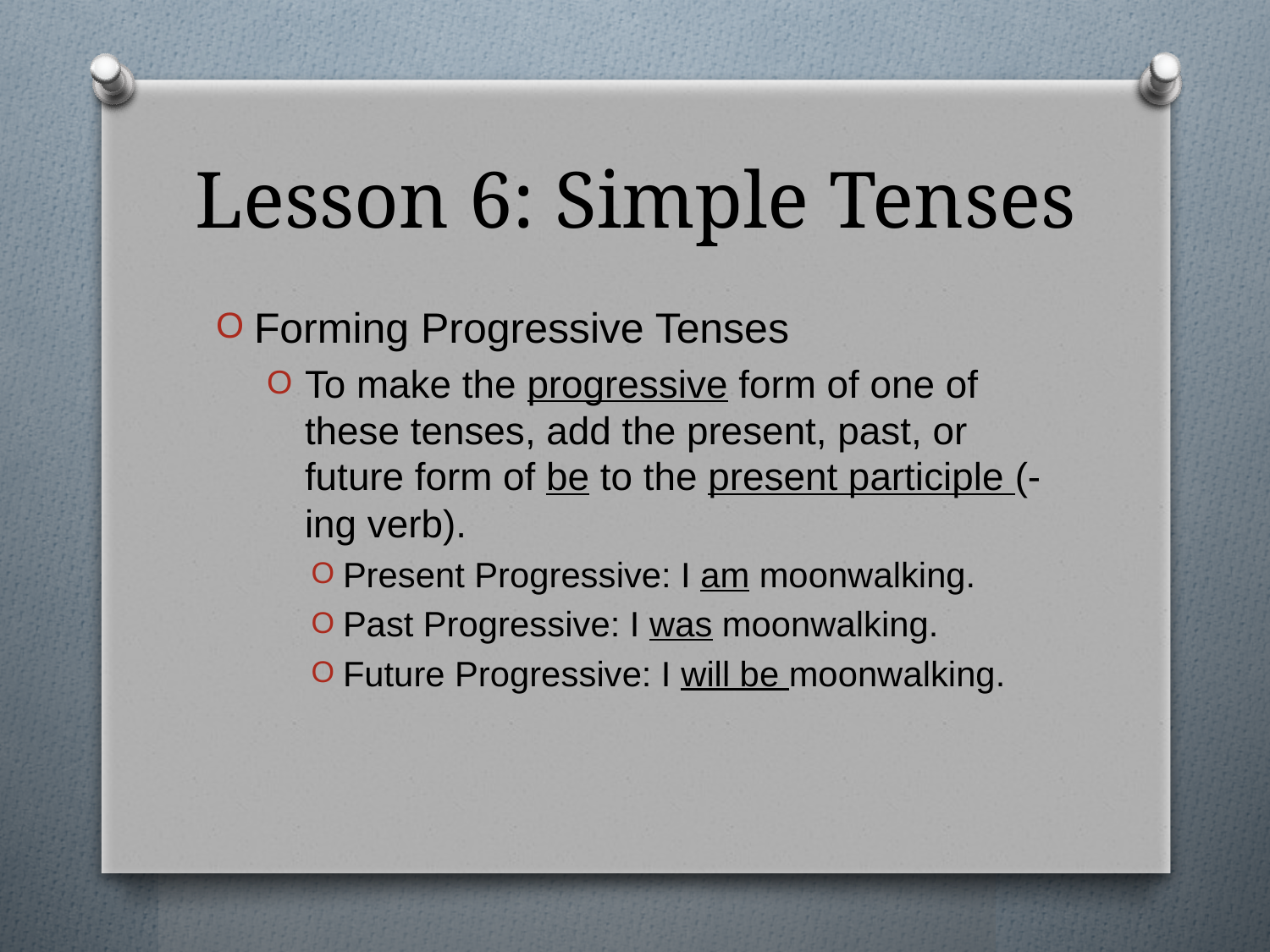

# Lesson 6: Simple Tenses
Forming Progressive Tenses
To make the progressive form of one of these tenses, add the present, past, or future form of be to the present participle (-ing verb).
Present Progressive: I am moonwalking.
Past Progressive: I was moonwalking.
Future Progressive: I will be moonwalking.